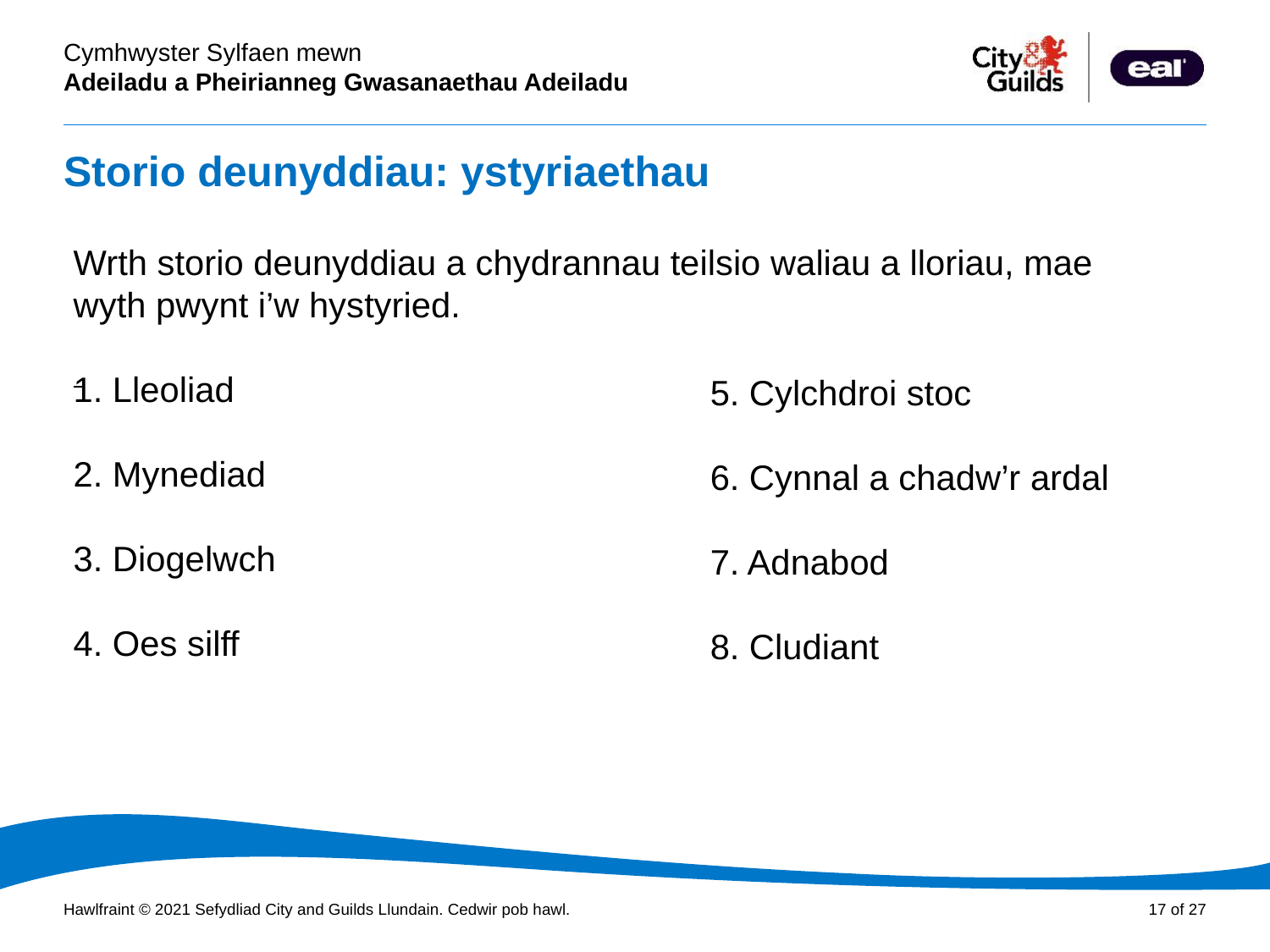

# Storio deunyddiau: ystyriaethau

Cyflwyniad PowerPoint

Wrth storio deunyddiau a chydrannau teilsio waliau a lloriau, mae wyth pwynt i’w hystyried.

1. Lleoliad

2. Mynediad

3. Diogelwch

4. Oes silff

5. Cylchdroi stoc

6. Cynnal a chadw’r ardal

7. Adnabod

8. Cludiant